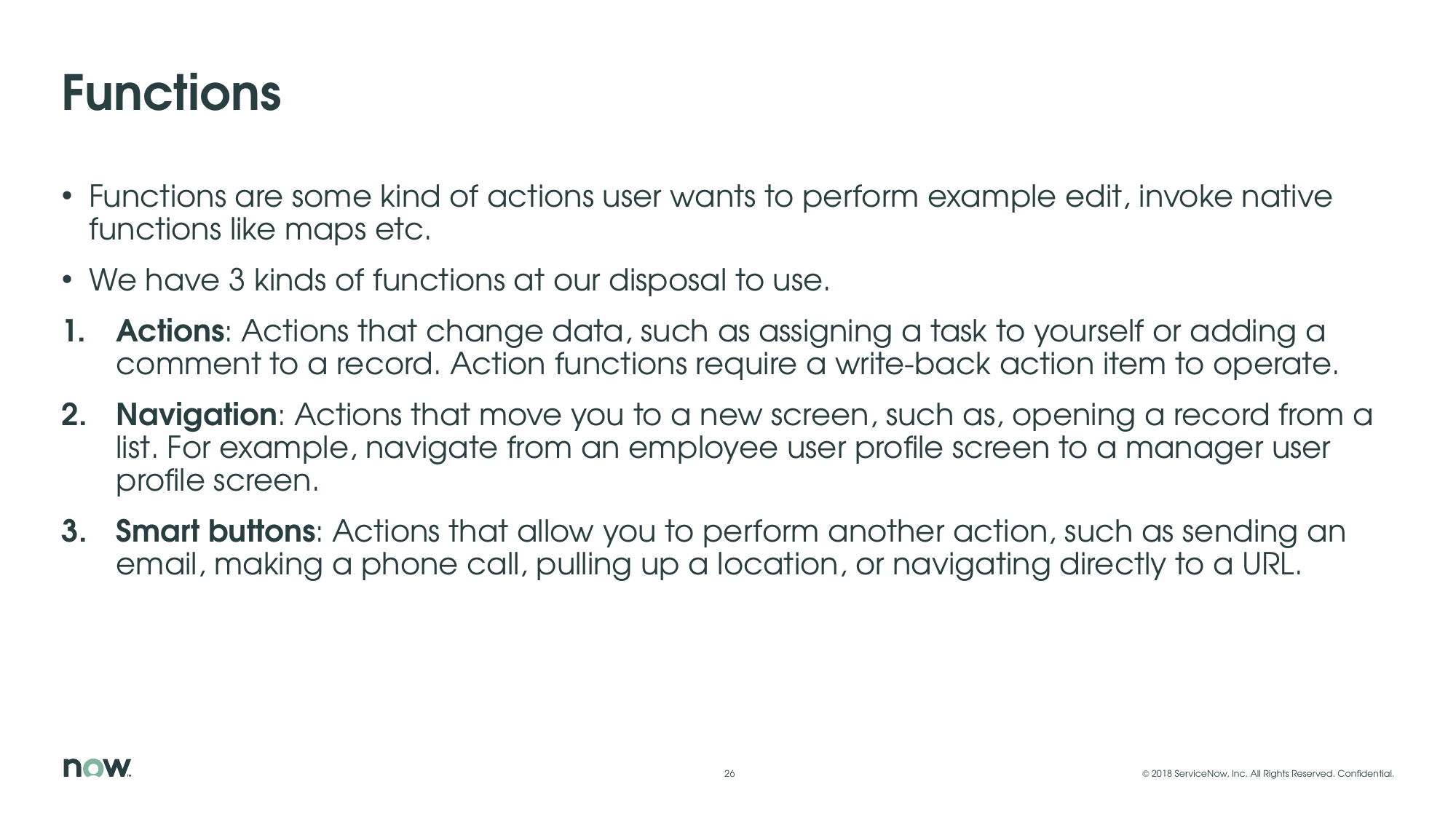

# Functions

Functions are some kind of actions user wants to perform example edit, invoke native functions like maps etc.
We have 3 kinds of functions at our disposal to use.
Actions: Actions that change data, such as assigning a task to yourself or adding a comment to a record. Action functions require a write-back action item to operate.
Navigation: Actions that move you to a new screen, such as, opening a record from a list. For example, navigate from an employee user profile screen to a manager user profile screen.
Smart buttons: Actions that allow you to perform another action, such as sending an email, making a phone call, pulling up a location, or navigating directly to a URL.